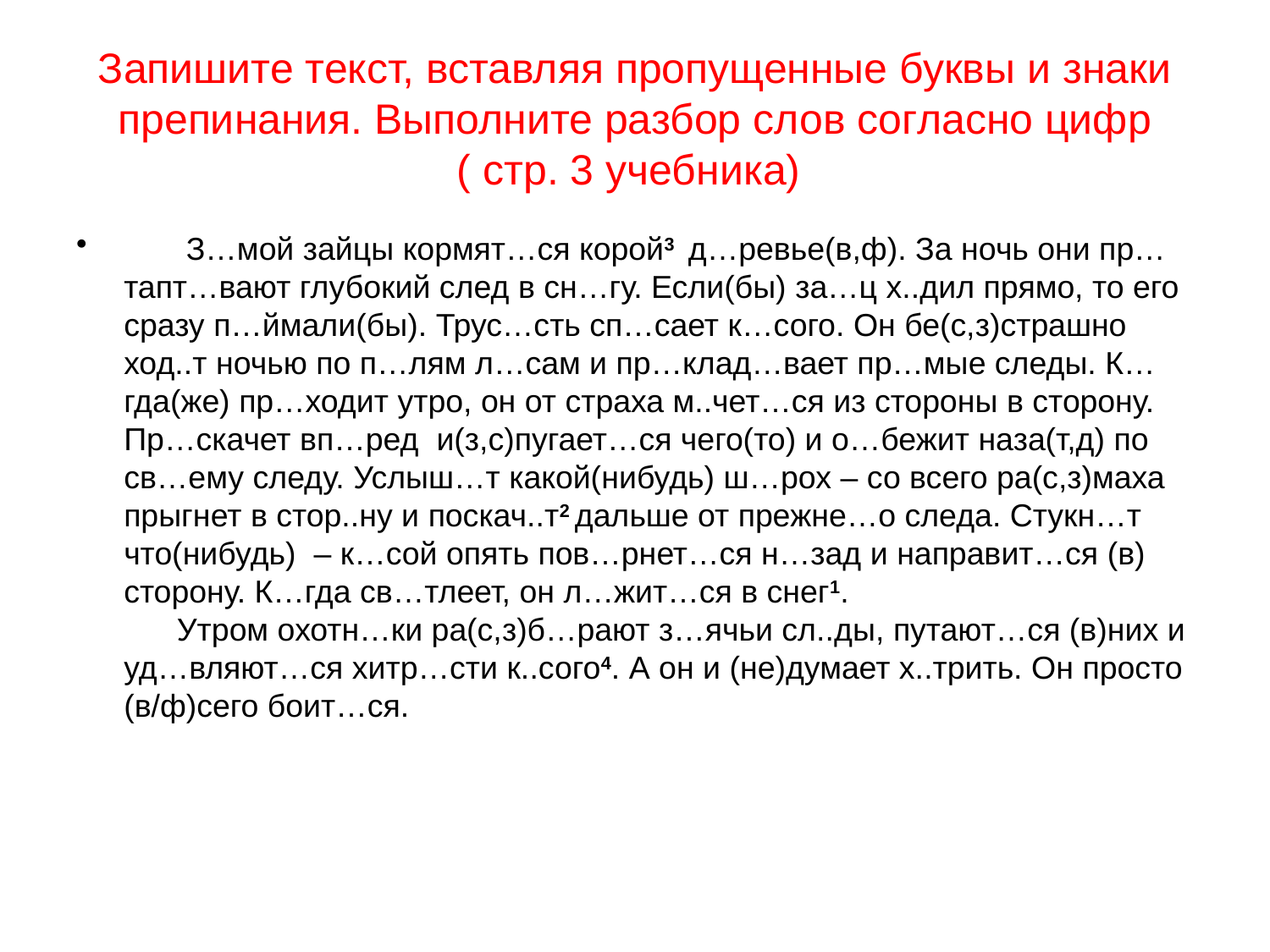

# Запишите текст, вставляя пропущенные буквы и знаки препинания. Выполните разбор слов согласно цифр ( стр. 3 учебника)
       З…мой зайцы кормят…ся корой3  д…ревье(в,ф). За ночь они пр…тапт…вают глубокий след в сн…гу. Если(бы) за…ц х..дил прямо, то его сразу п…ймали(бы). Трус…сть сп…сает к…сого. Он бе(с,з)страшно ход..т ночью по п…лям л…сам и пр…клад…вает пр…мые следы. К…гда(же) пр…ходит утро, он от страха м..чет…ся из стороны в сторону. Пр…скачет вп…ред  и(з,с)пугает…ся чего(то) и о…бежит наза(т,д) по св…ему следу. Услыш…т какой(нибудь) ш…рох – со всего ра(с,з)маха прыгнет в стор..ну и поскач..т2 дальше от прежне…о следа. Стукн…т что(нибудь)  – к…сой опять пов…рнет…ся н…зад и направит…ся (в) сторону. К…гда св…тлеет, он л…жит…ся в снег1.
      Утром охотн…ки ра(с,з)б…рают з…ячьи сл..ды, путают…ся (в)них и уд…вляют…ся хитр…сти к..сого4. А он и (не)думает х..трить. Он просто (в/ф)сего боит…ся.